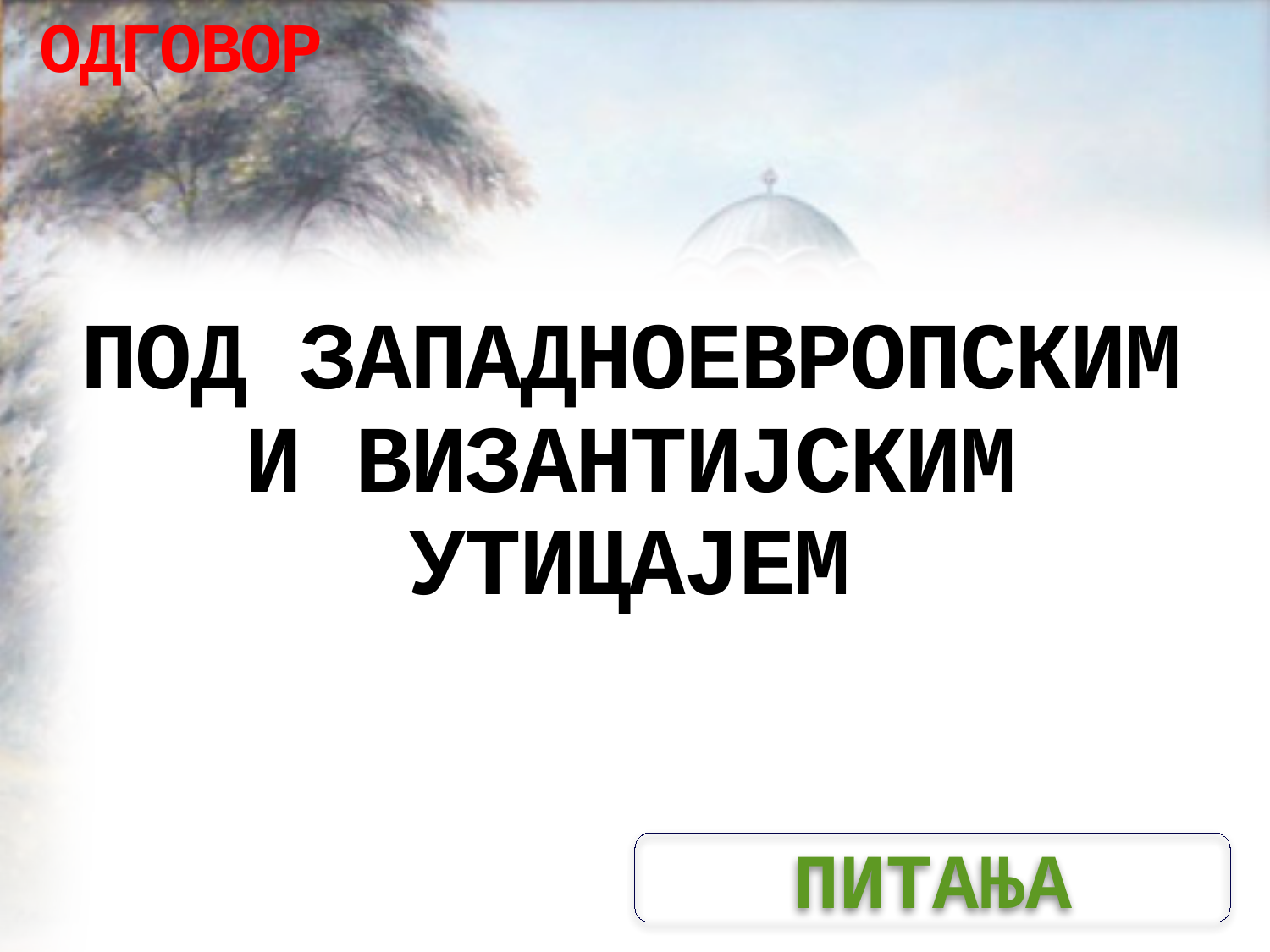

ОДГОВОР
# ПОД ЗАПАДНОЕВРОПСКИМ И ВИЗАНТИЈСКИМ УТИЦАЈЕМ
ПИТАЊА